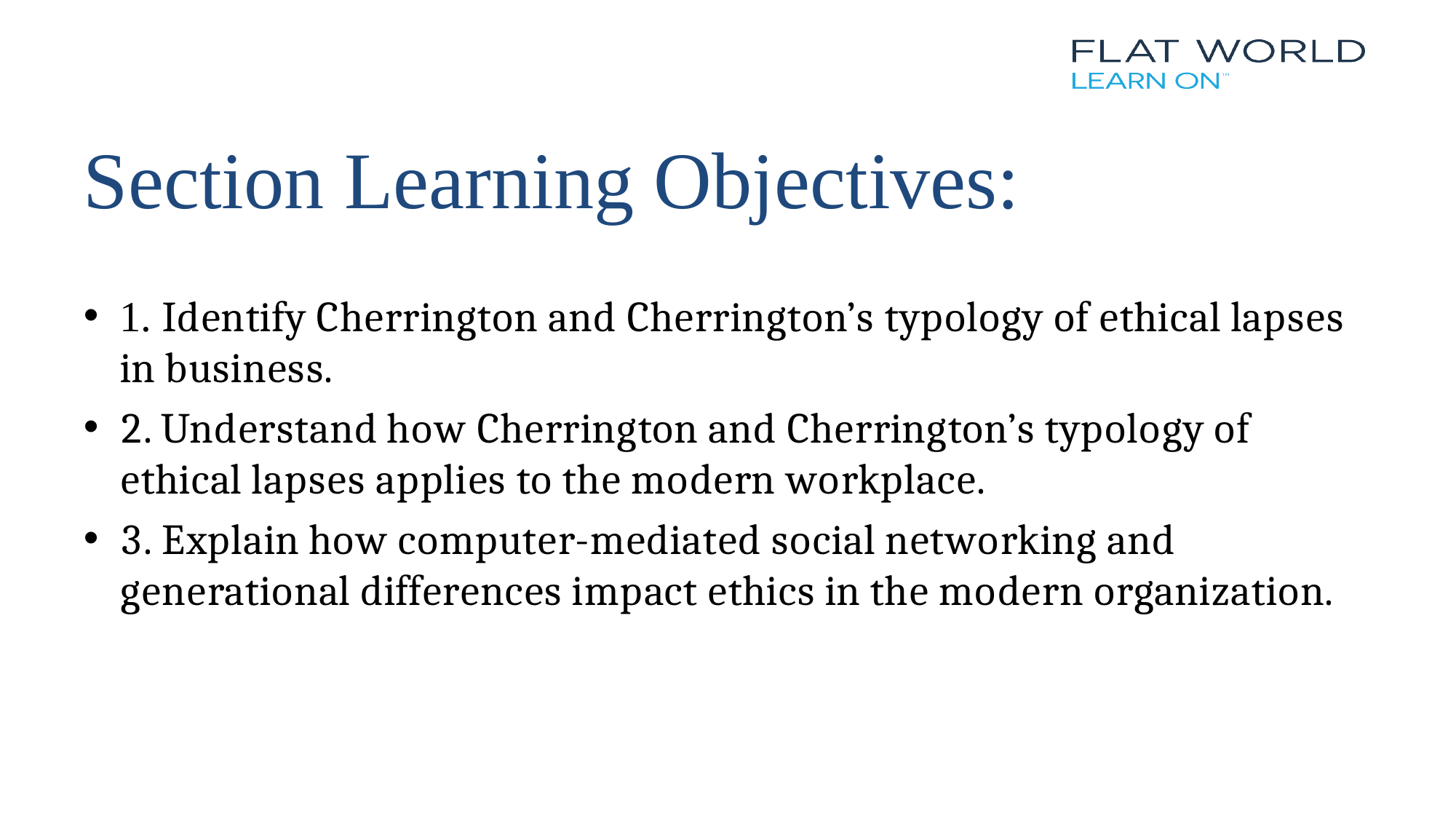

# Section Learning Objectives:
1. Identify Cherrington and Cherrington’s typology of ethical lapses in business.
2. Understand how Cherrington and Cherrington’s typology of ethical lapses applies to the modern workplace.
3. Explain how computer-mediated social networking and generational differences impact ethics in the modern organization.